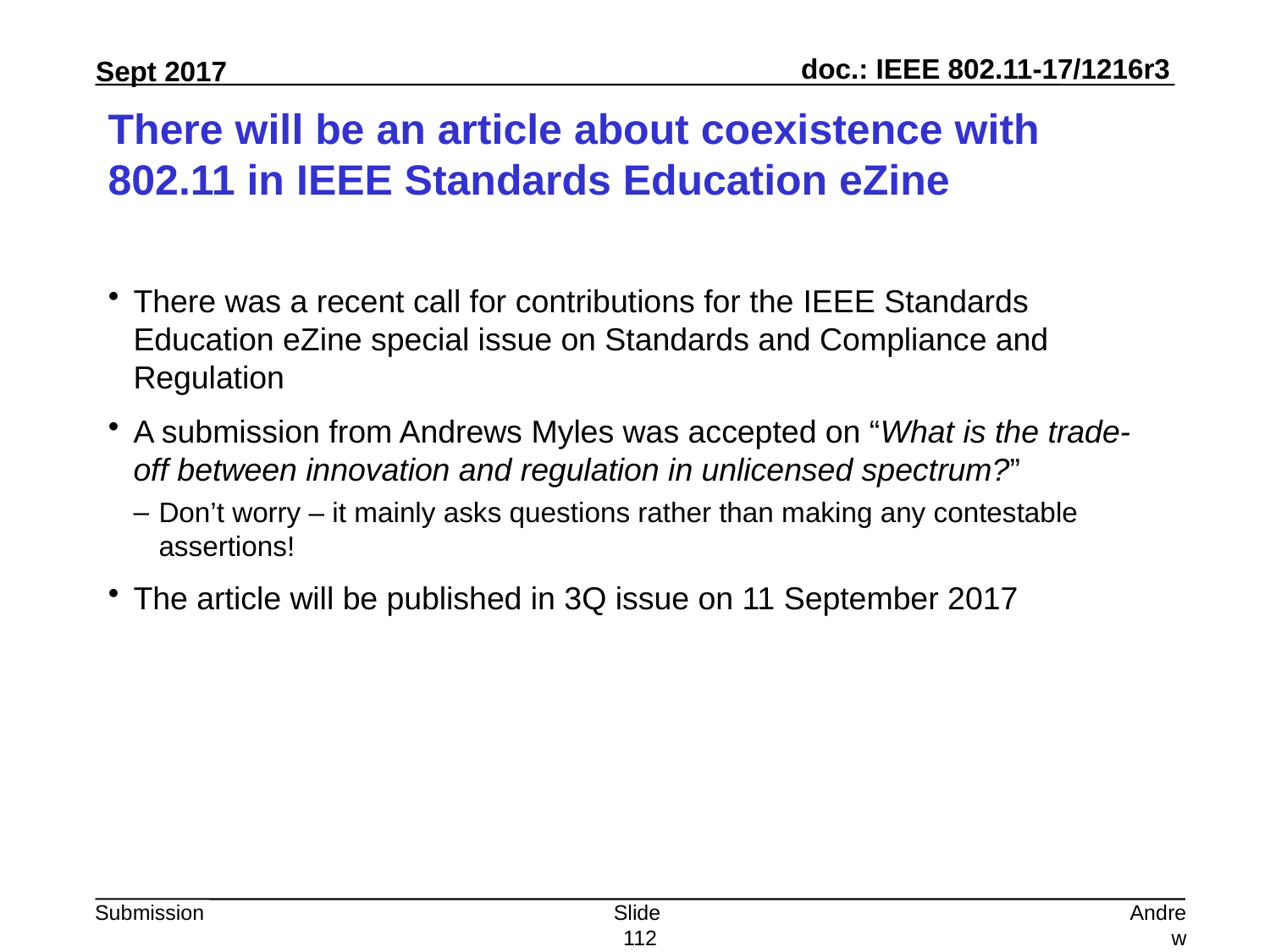

# There will be an article about coexistence with  802.11 in IEEE Standards Education eZine
There was a recent call for contributions for the IEEE Standards Education eZine special issue on Standards and Compliance and Regulation
A submission from Andrews Myles was accepted on “What is the trade-off between innovation and regulation in unlicensed spectrum?”
Don’t worry – it mainly asks questions rather than making any contestable assertions!
The article will be published in 3Q issue on 11 September 2017

Slide 112
Andrew Myles, Cisco